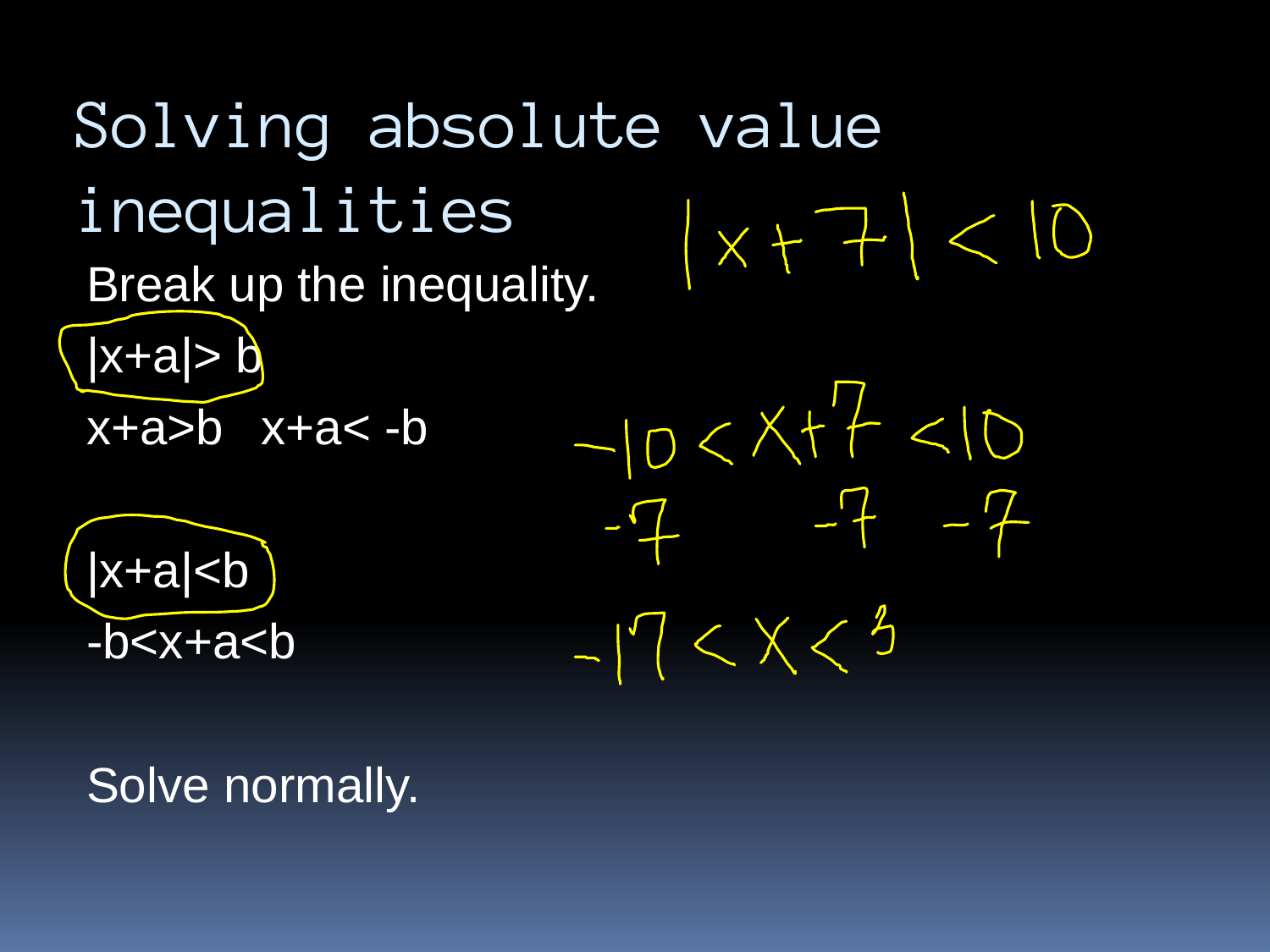

# Solving absolute value inequalities
Break up the inequality.
|x+a|> b
x+a>b 	x+a< -b

|x+a|<b
-b<x+a<b

Solve normally.